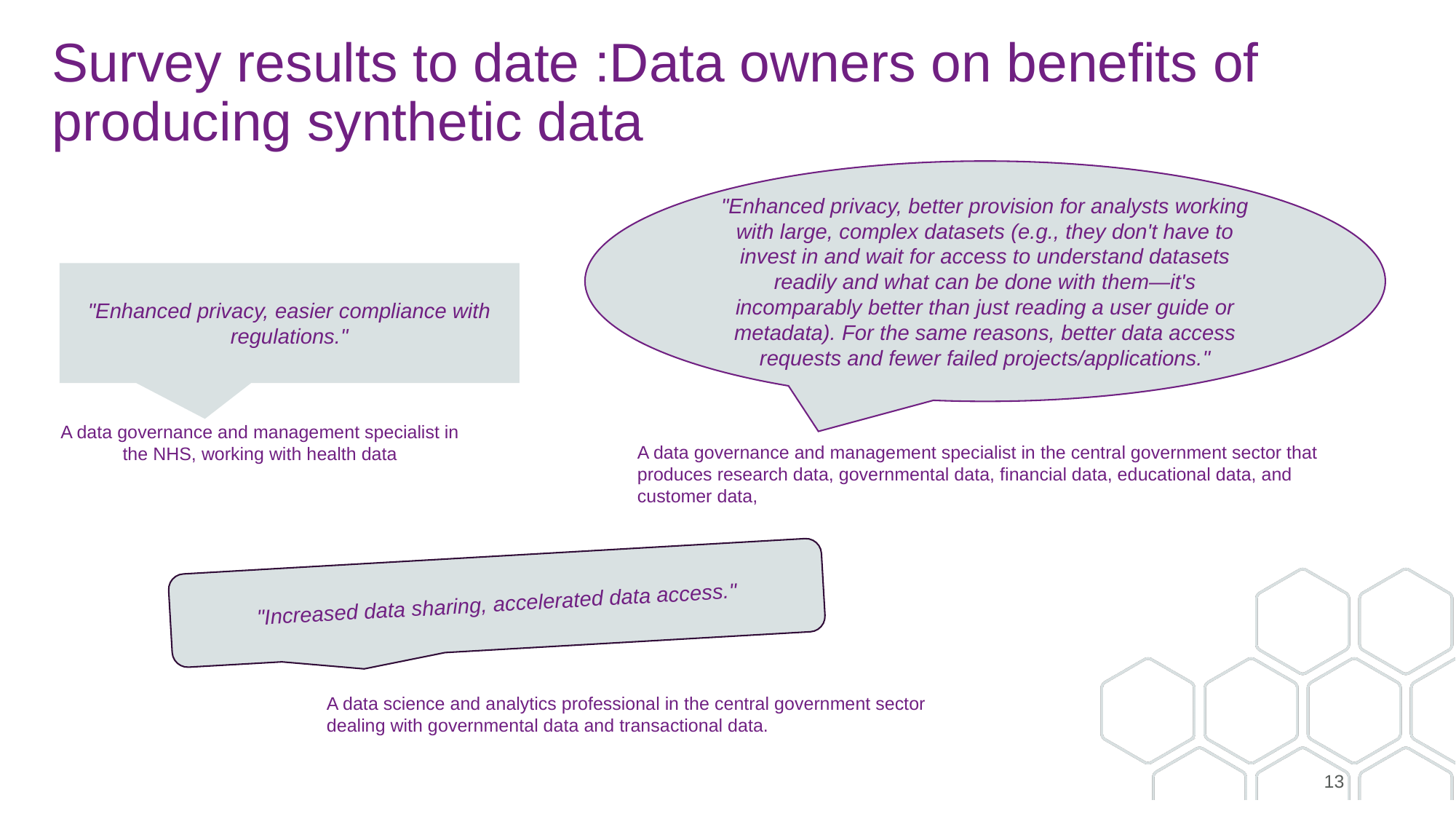

# Survey results to date :Data owners on benefits of producing synthetic data
"Enhanced privacy, better provision for analysts working with large, complex datasets (e.g., they don't have to invest in and wait for access to understand datasets readily and what can be done with them—it's incomparably better than just reading a user guide or metadata). For the same reasons, better data access requests and fewer failed projects/applications."
"Enhanced privacy, easier compliance with regulations."
A data governance and management specialist in the NHS, working with health data
A data governance and management specialist in the central government sector that produces research data, governmental data, financial data, educational data, and customer data,
"Increased data sharing, accelerated data access."
A data science and analytics professional in the central government sector dealing with governmental data and transactional data.
13